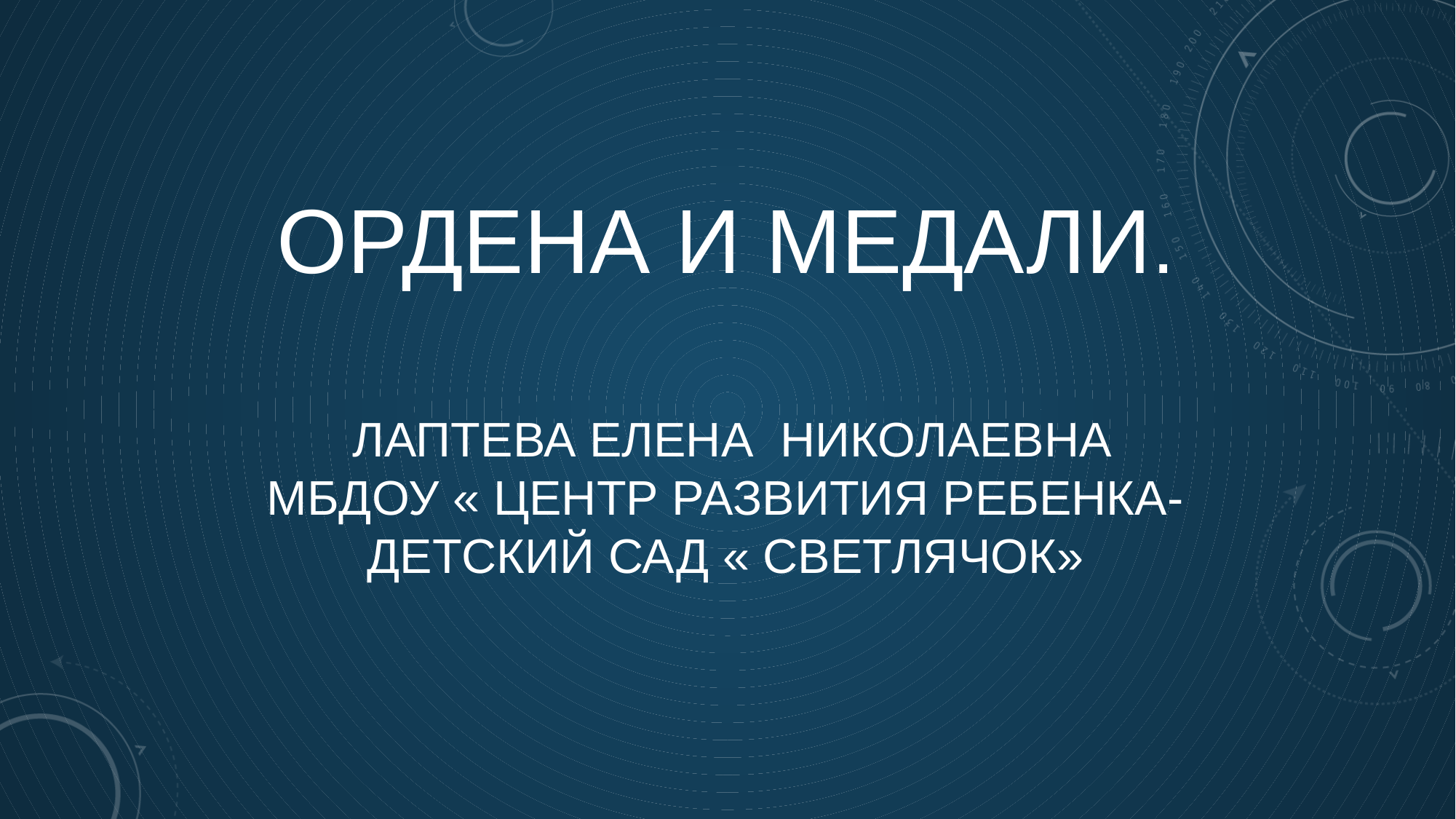

# Ордена и медали. Лаптева елена  николаевна МБДОУ « Центр развития ребенка- детский сад « Светлячок»